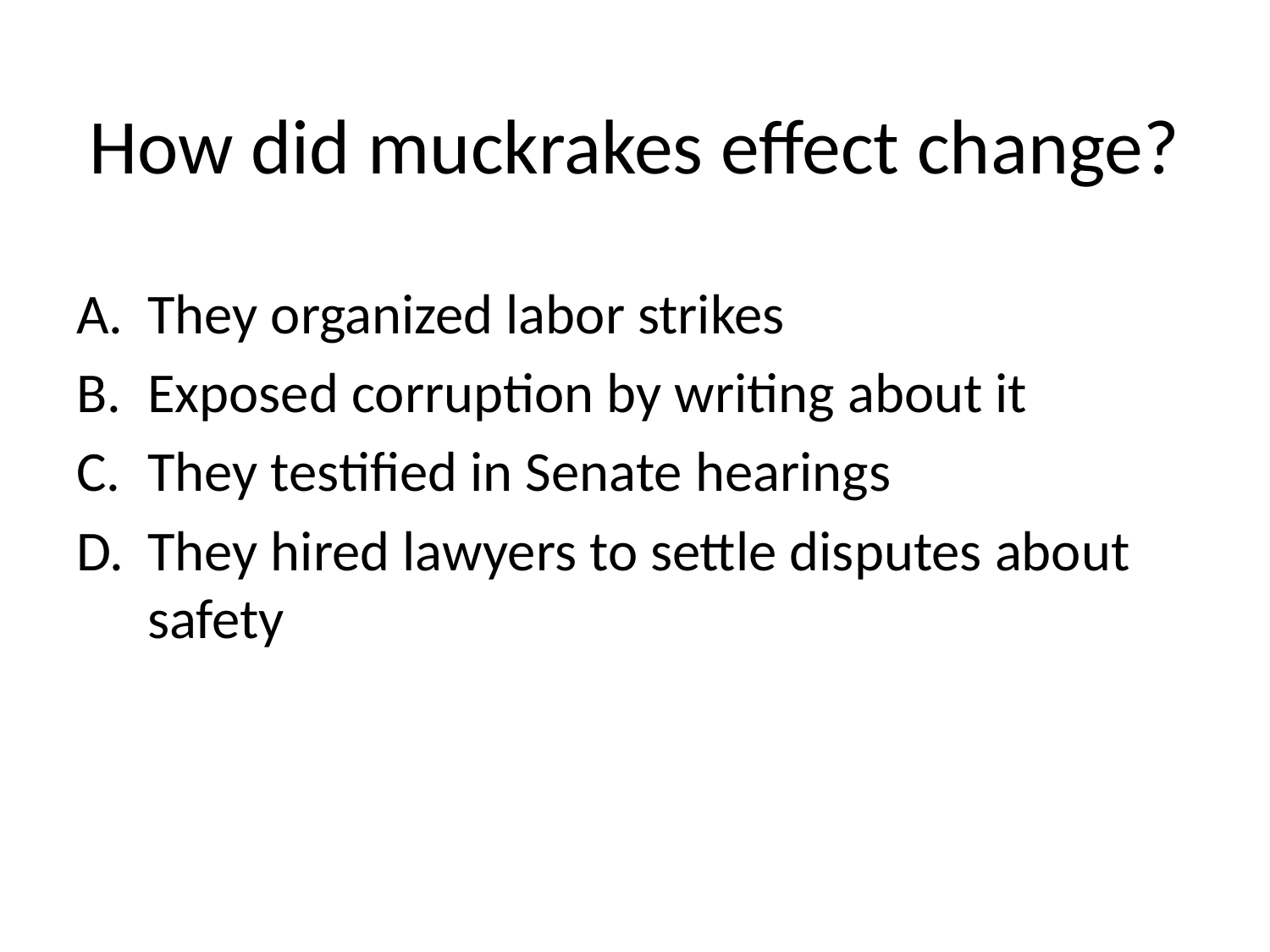

# How did muckrakes effect change?
They organized labor strikes
Exposed corruption by writing about it
They testified in Senate hearings
They hired lawyers to settle disputes about safety